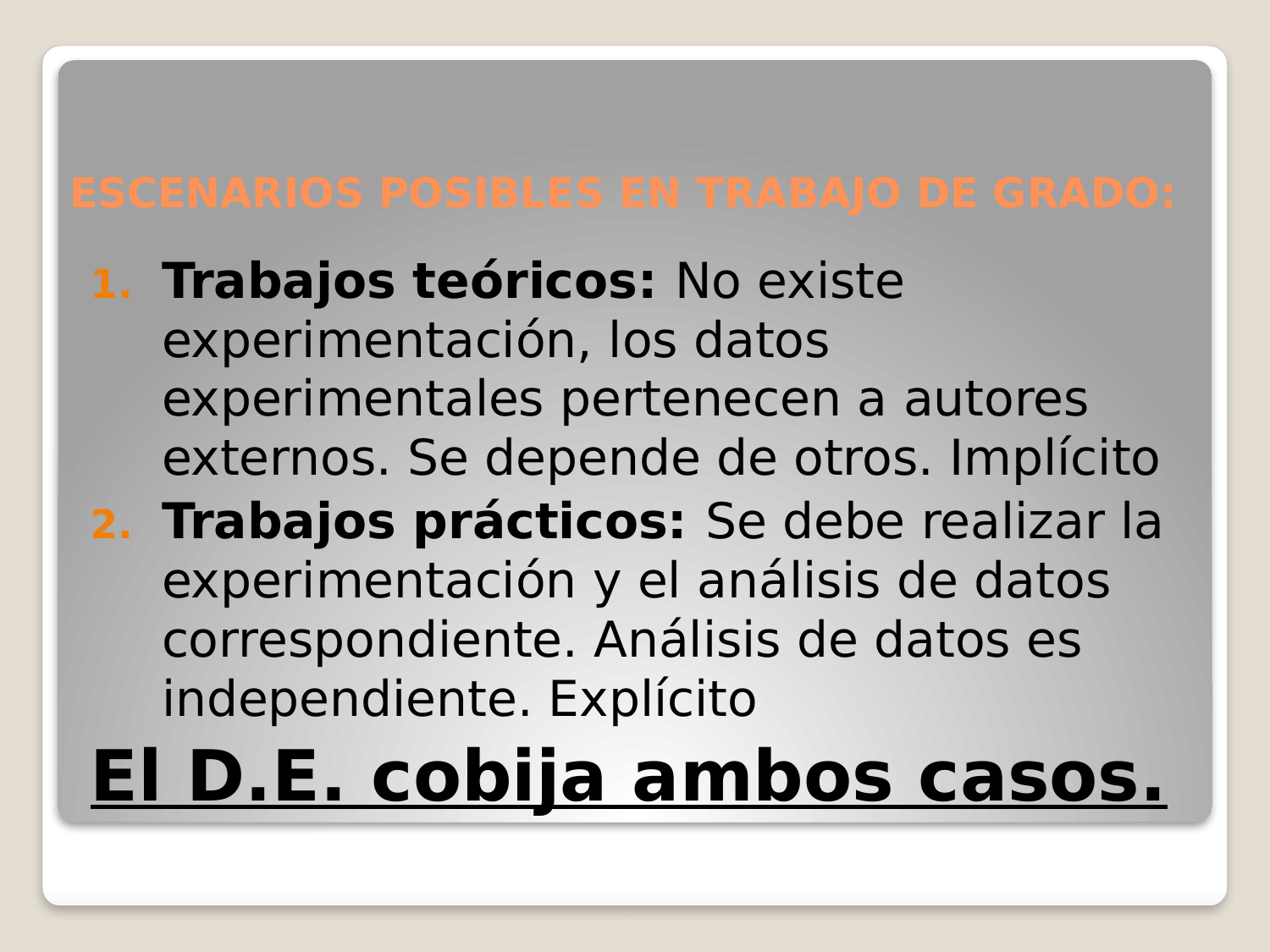

# ESCENARIOS POSIBLES EN TRABAJO DE GRADO:
Trabajos teóricos: No existe experimentación, los datos experimentales pertenecen a autores externos. Se depende de otros. Implícito
Trabajos prácticos: Se debe realizar la experimentación y el análisis de datos correspondiente. Análisis de datos es independiente. Explícito
El D.E. cobija ambos casos.